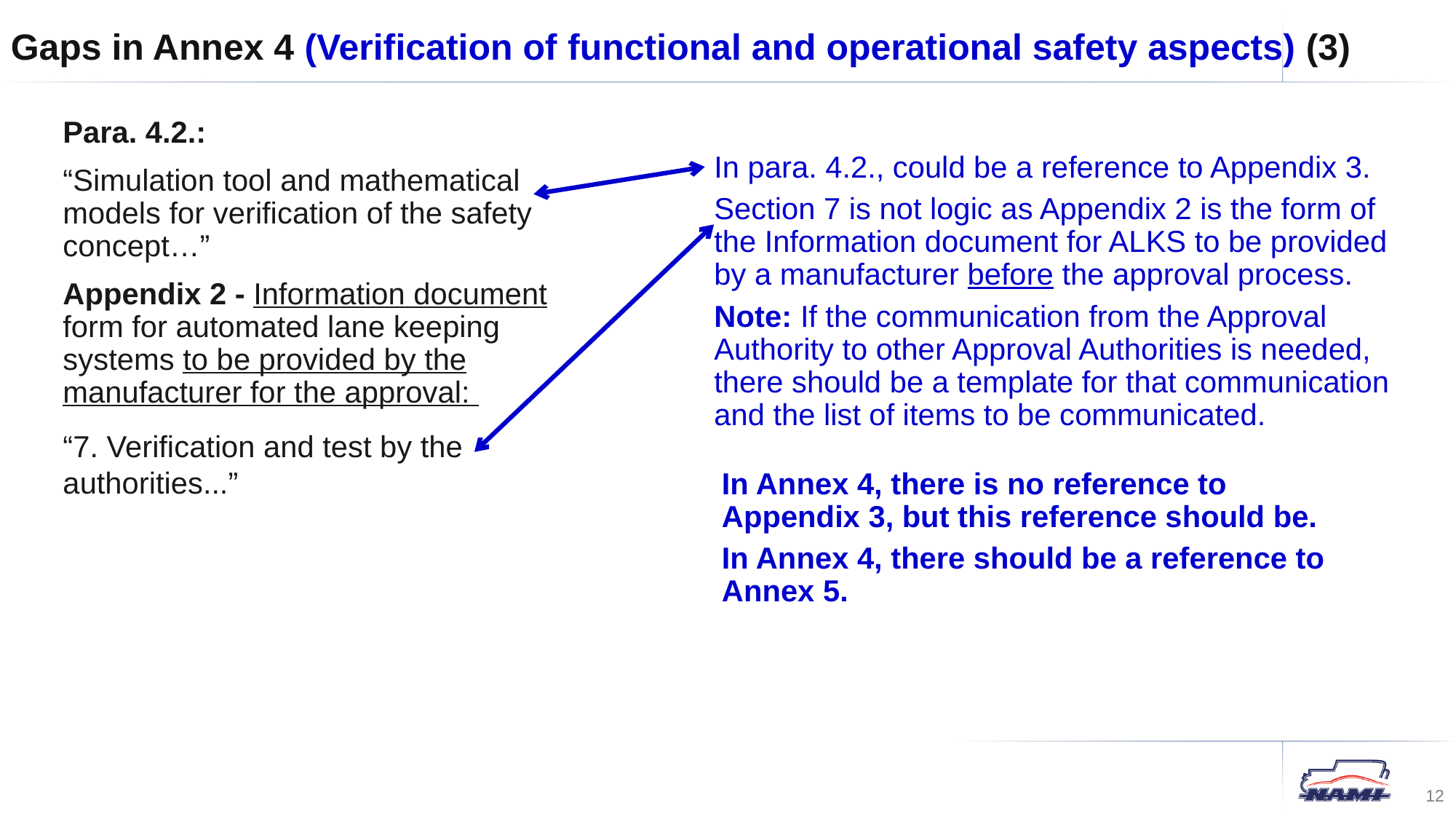

Gaps in Annex 4 (Verification of functional and operational safety aspects) (3)
In para. 4.2., could be a reference to Appendix 3.
Section 7 is not logic as Appendix 2 is the form of the Information document for ALKS to be provided by a manufacturer before the approval process.
Note: If the communication from the Approval Authority to other Approval Authorities is needed, there should be a template for that communication and the list of items to be communicated.
Para. 4.2.:
“Simulation tool and mathematical models for verification of the safety concept…”
Appendix 2 - Information document form for automated lane keeping systems to be provided by the manufacturer for the approval:
“7. Verification and test by the authorities...”
In Annex 4, there is no reference to Appendix 3, but this reference should be.
In Annex 4, there should be a reference to Annex 5.
12